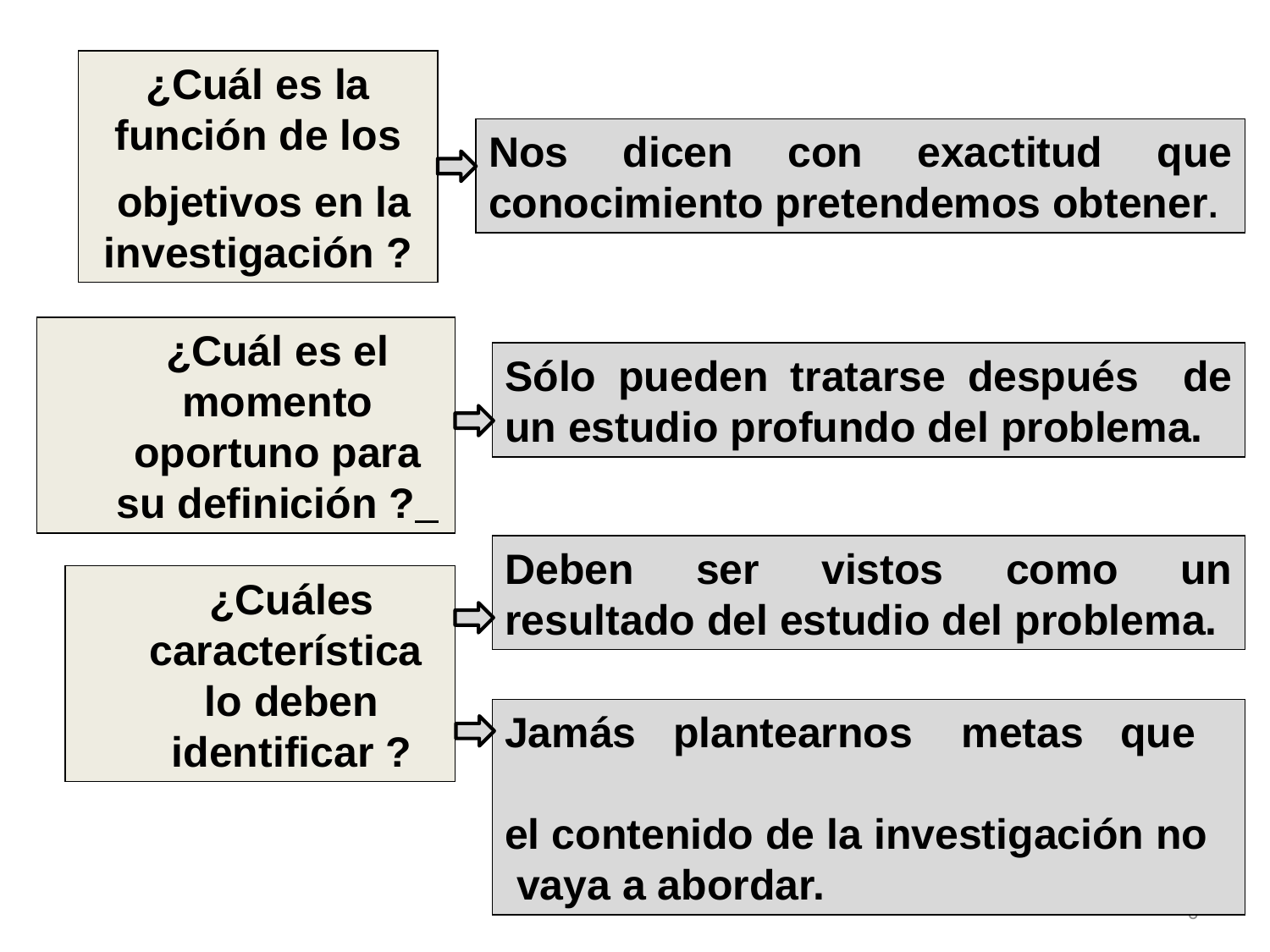

¿Cuál es la función de los
 objetivos en la investigación ?
Nos dicen con exactitud que conocimiento pretendemos obtener.

¿Cuál es el momento oportuno para su definición ?
Sólo pueden tratarse después  de un estudio profundo del problema.

Deben ser vistos como un resultado del estudio del problema.
¿Cuáles característica
lo deben identificar ?

Jamás   plantearnos    metas   que
el contenido de la investigación no
 vaya a abordar.

M.GUARDO
6